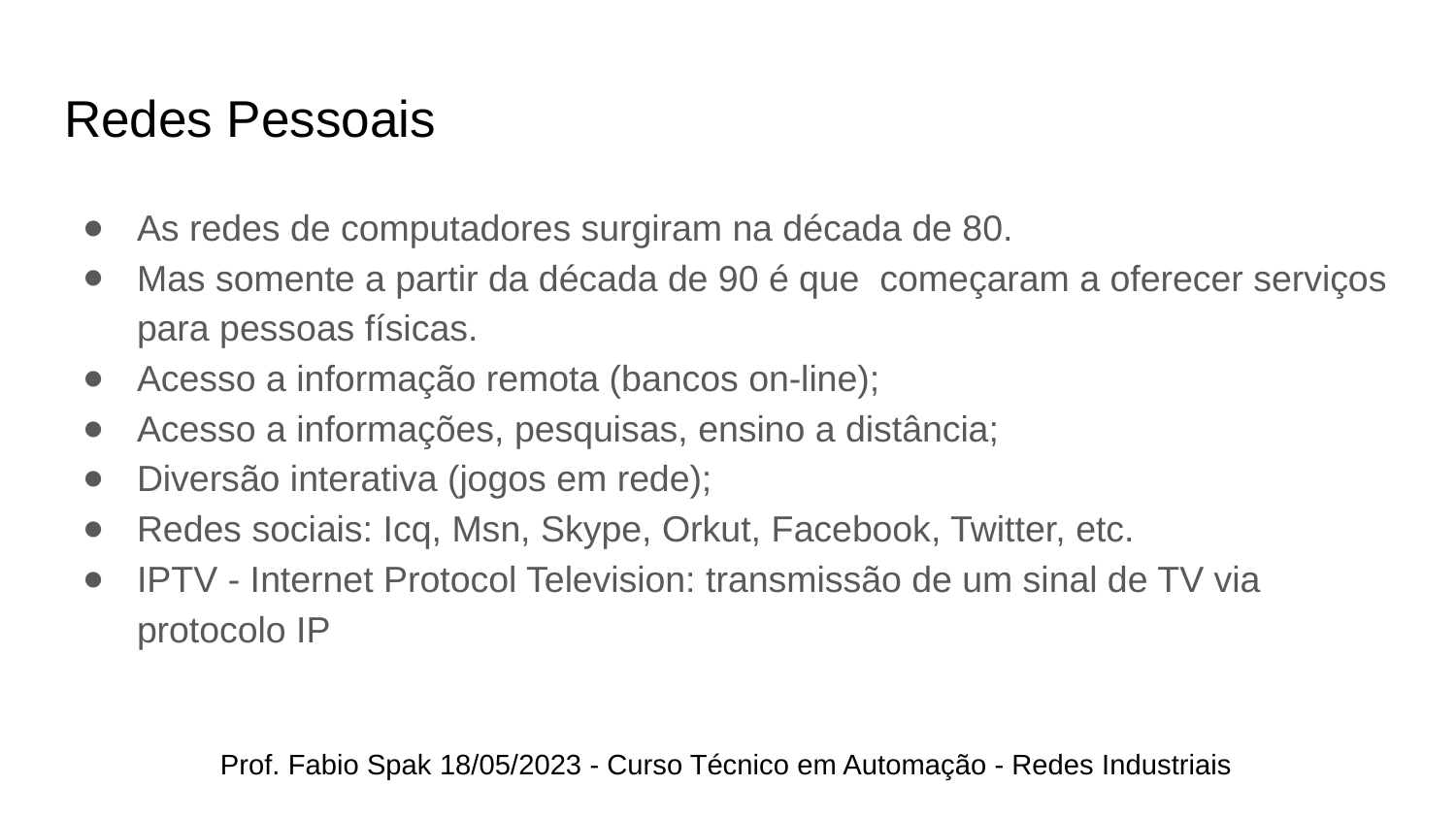

# Redes Pessoais

As redes de computadores surgiram na década de 80.
Mas somente a partir da década de 90 é que  começaram a oferecer serviços para pessoas físicas.
Acesso a informação remota (bancos on-line);
Acesso a informações, pesquisas, ensino a distância;
Diversão interativa (jogos em rede);
Redes sociais: Icq, Msn, Skype, Orkut, Facebook, Twitter, etc.
IPTV - Internet Protocol Television: transmissão de um sinal de TV via protocolo IP

Prof. Fabio Spak 18/05/2023 - Curso Técnico em Automação - Redes Industriais